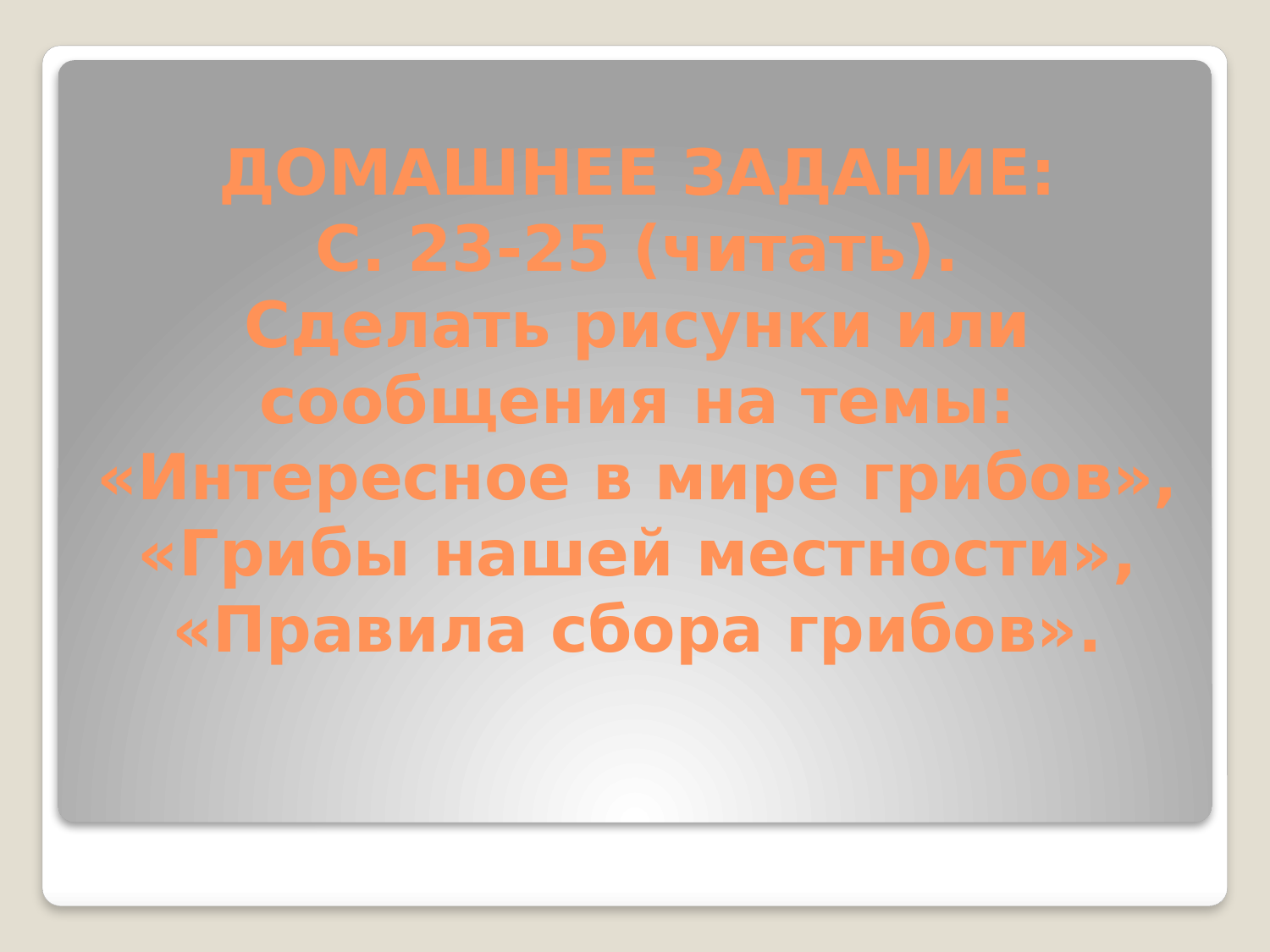

# ДОМАШНЕЕ ЗАДАНИЕ: С. 23-25 (читать). Сделать рисунки или сообщения на темы: «Интересное в мире грибов», «Грибы нашей местности», «Правила сбора грибов».